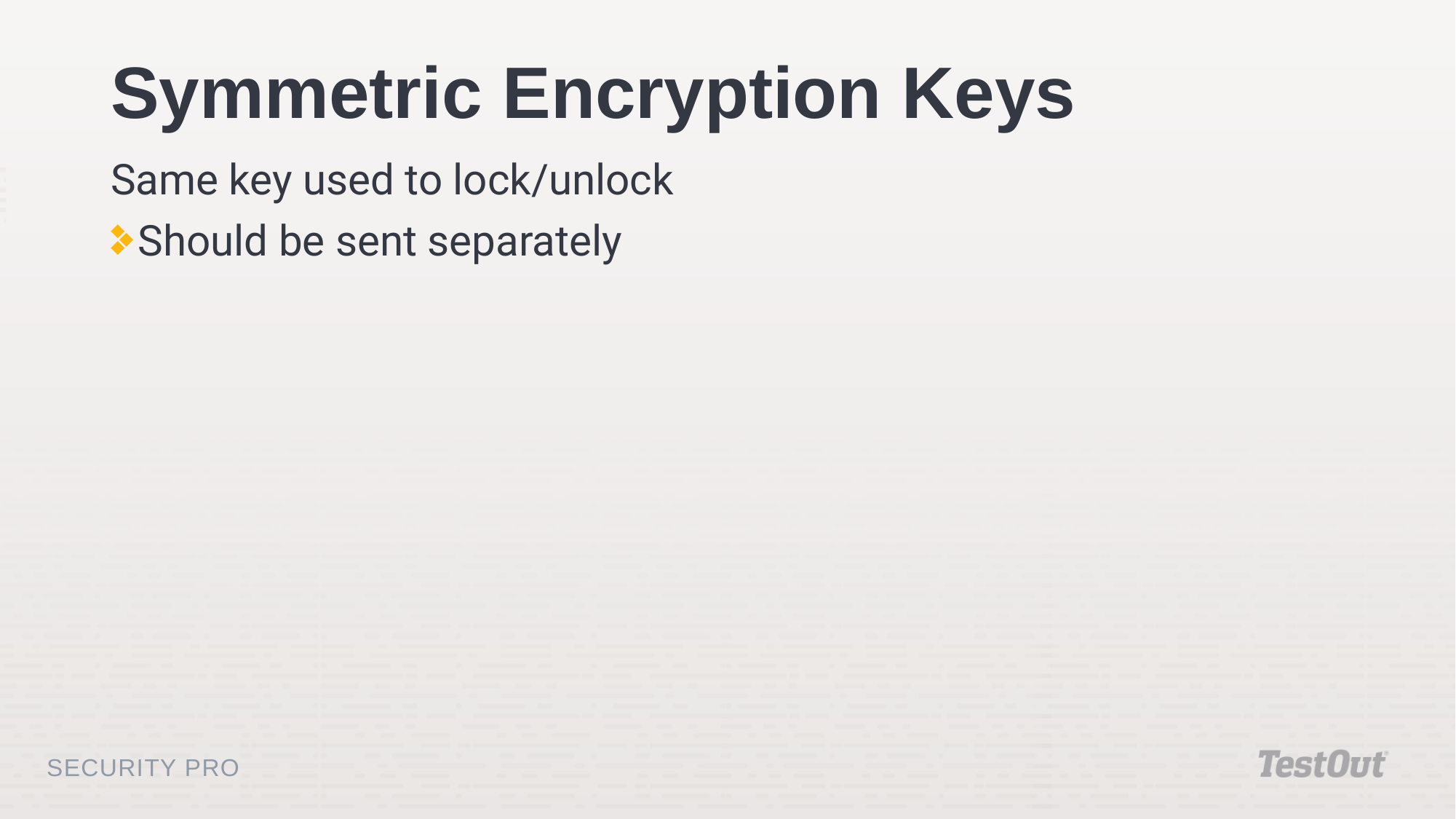

# Symmetric Encryption Keys
Same key used to lock/unlock
Should be sent separately
Security Pro